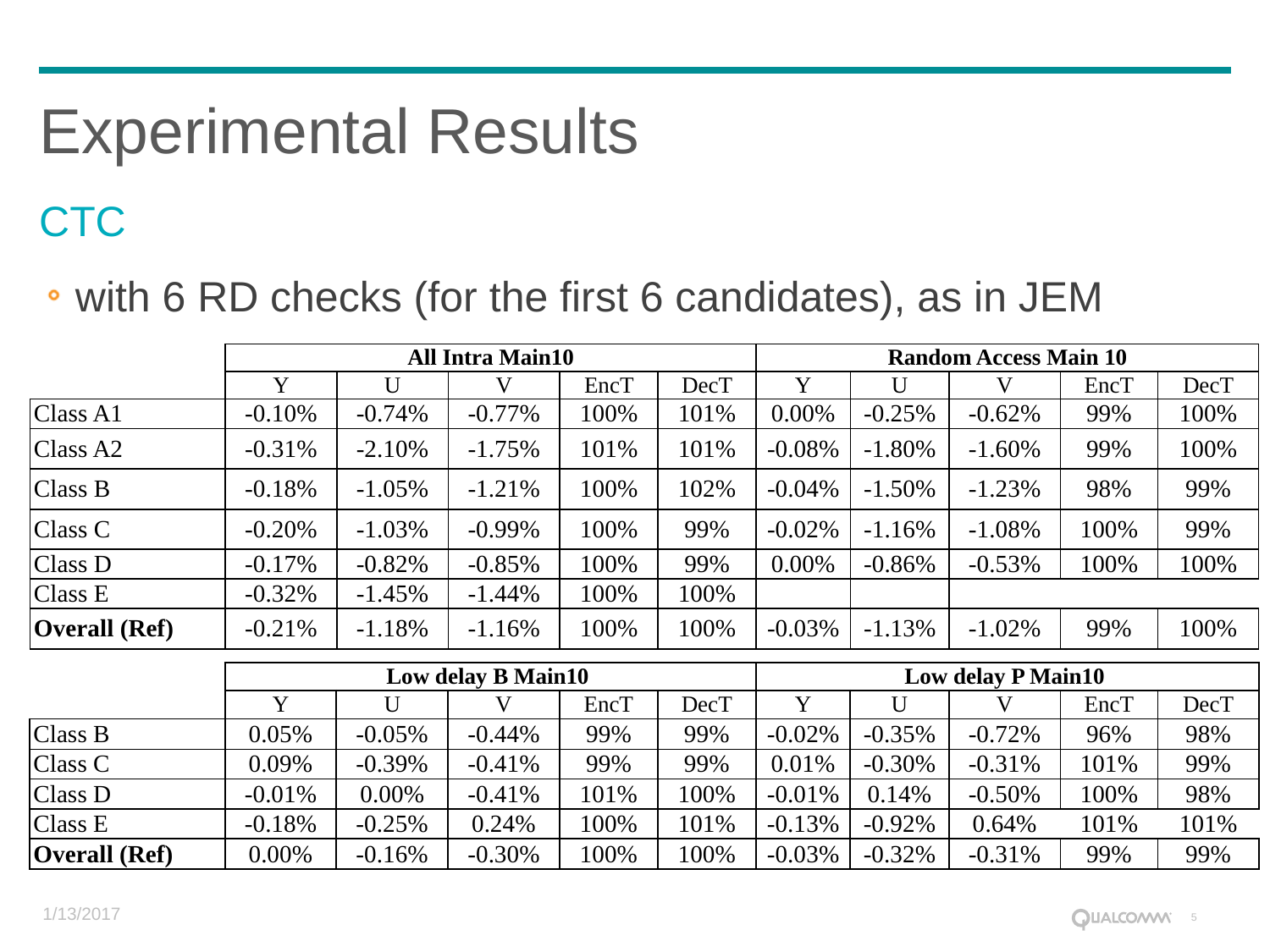

# Experimental Results
CTC
with 6 RD checks (for the first 6 candidates), as in JEM
|  | All Intra Main10 |  |  |  |  | Random Access Main 10 |  |  |  |  |
| --- | --- | --- | --- | --- | --- | --- | --- | --- | --- | --- |
|  | Y | U | V | EncT | DecT | Y | U | V | EncT | DecT |
| Class A1 | -0.10% | -0.74% | -0.77% | 100% | 101% | 0.00% | -0.25% | -0.62% | 99% | 100% |
| Class A2 | -0.31% | -2.10% | -1.75% | 101% | 101% | -0.08% | -1.80% | -1.60% | 99% | 100% |
| Class B | -0.18% | -1.05% | -1.21% | 100% | 102% | -0.04% | -1.50% | -1.23% | 98% | 99% |
| Class C | -0.20% | -1.03% | -0.99% | 100% | 99% | -0.02% | -1.16% | -1.08% | 100% | 99% |
| Class D | -0.17% | -0.82% | -0.85% | 100% | 99% | 0.00% | -0.86% | -0.53% | 100% | 100% |
| Class E | -0.32% | -1.45% | -1.44% | 100% | 100% |  |  |  |  |  |
| Overall (Ref) | -0.21% | -1.18% | -1.16% | 100% | 100% | -0.03% | -1.13% | -1.02% | 99% | 100% |
|  | Low delay B Main10 |  |  |  |  | Low delay P Main10 |  |  |  |  |
| --- | --- | --- | --- | --- | --- | --- | --- | --- | --- | --- |
|  | Y | U | V | EncT | DecT | Y | U | V | EncT | DecT |
| Class B | 0.05% | -0.05% | -0.44% | 99% | 99% | -0.02% | -0.35% | -0.72% | 96% | 98% |
| Class C | 0.09% | -0.39% | -0.41% | 99% | 99% | 0.01% | -0.30% | -0.31% | 101% | 99% |
| Class D | -0.01% | 0.00% | -0.41% | 101% | 100% | -0.01% | 0.14% | -0.50% | 100% | 98% |
| Class E | -0.18% | -0.25% | 0.24% | 100% | 101% | -0.13% | -0.92% | 0.64% | 101% | 101% |
| Overall (Ref) | 0.00% | -0.16% | -0.30% | 100% | 100% | -0.03% | -0.32% | -0.31% | 99% | 99% |